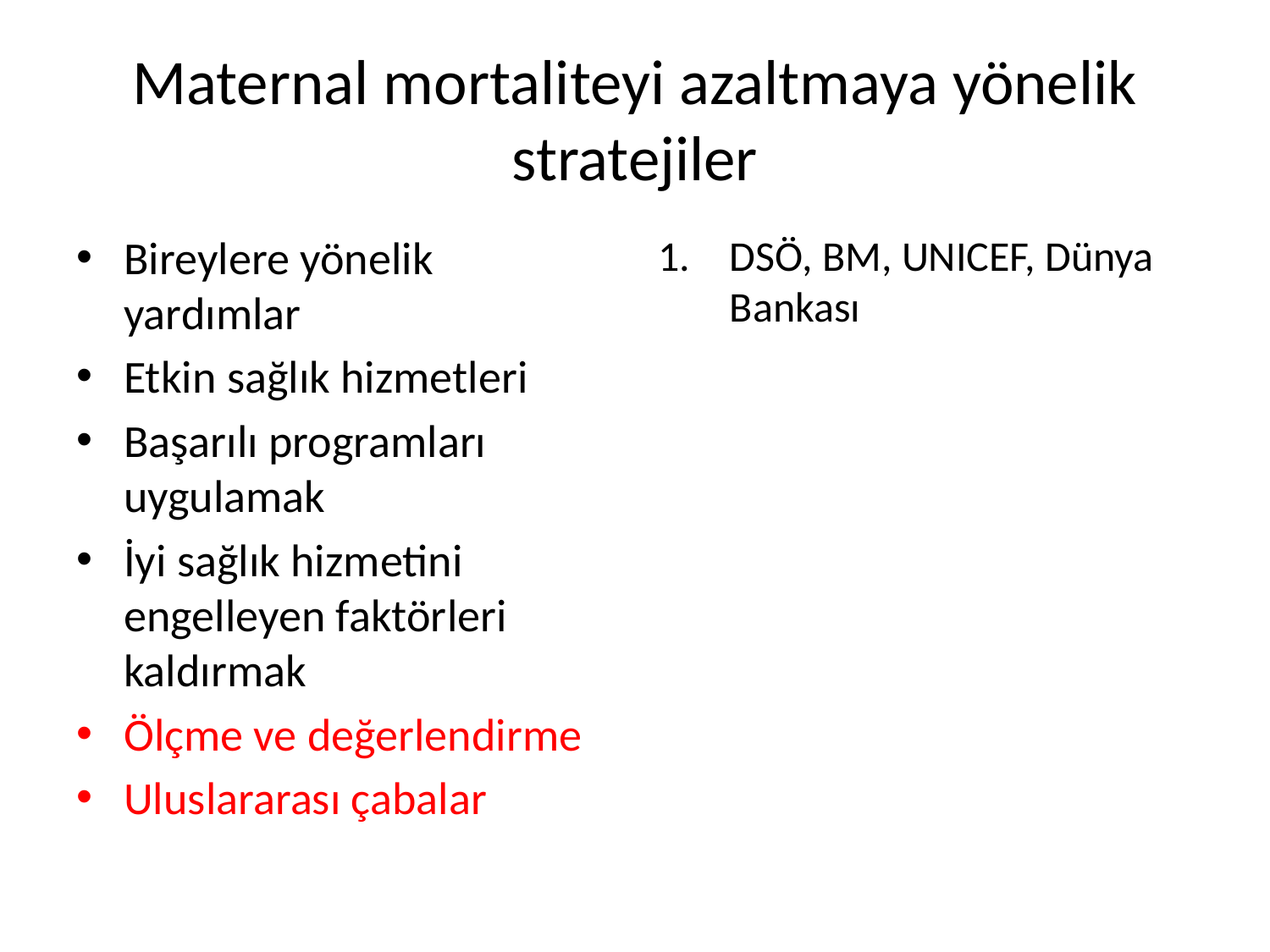

# Maternal mortaliteyi azaltmaya yönelik stratejiler
Bireylere yönelik yardımlar
Etkin sağlık hizmetleri
Başarılı programları uygulamak
İyi sağlık hizmetini engelleyen faktörleri kaldırmak
Ölçme ve değerlendirme
Uluslararası çabalar
DSÖ, BM, UNICEF, Dünya Bankası